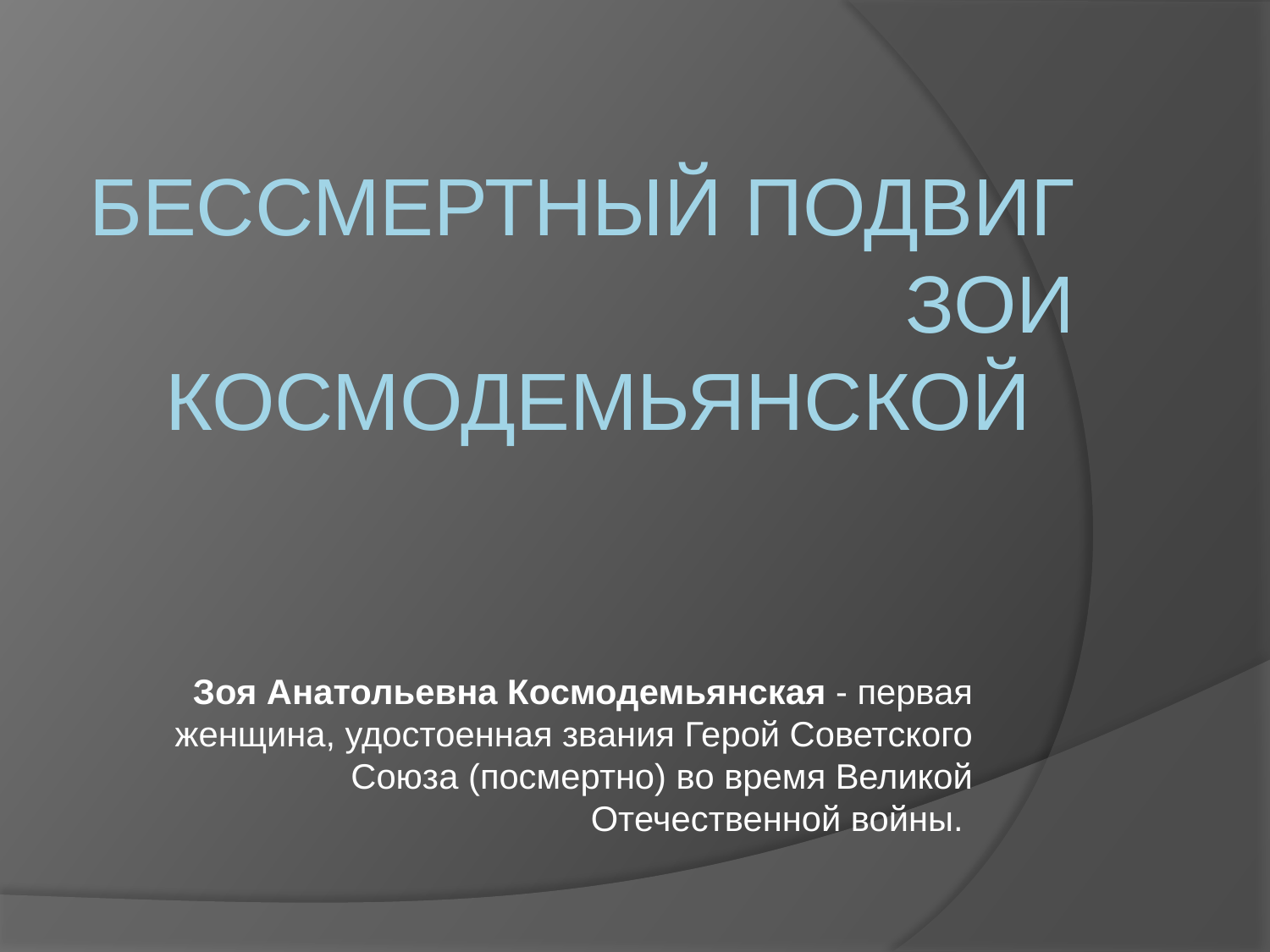

# Бессмертный подвиг Зои Космодемьянской
Зоя Анатольевна Космодемьянская - первая женщина, удостоенная звания Герой Советского Союза (посмертно) во время Великой Отечественной войны.